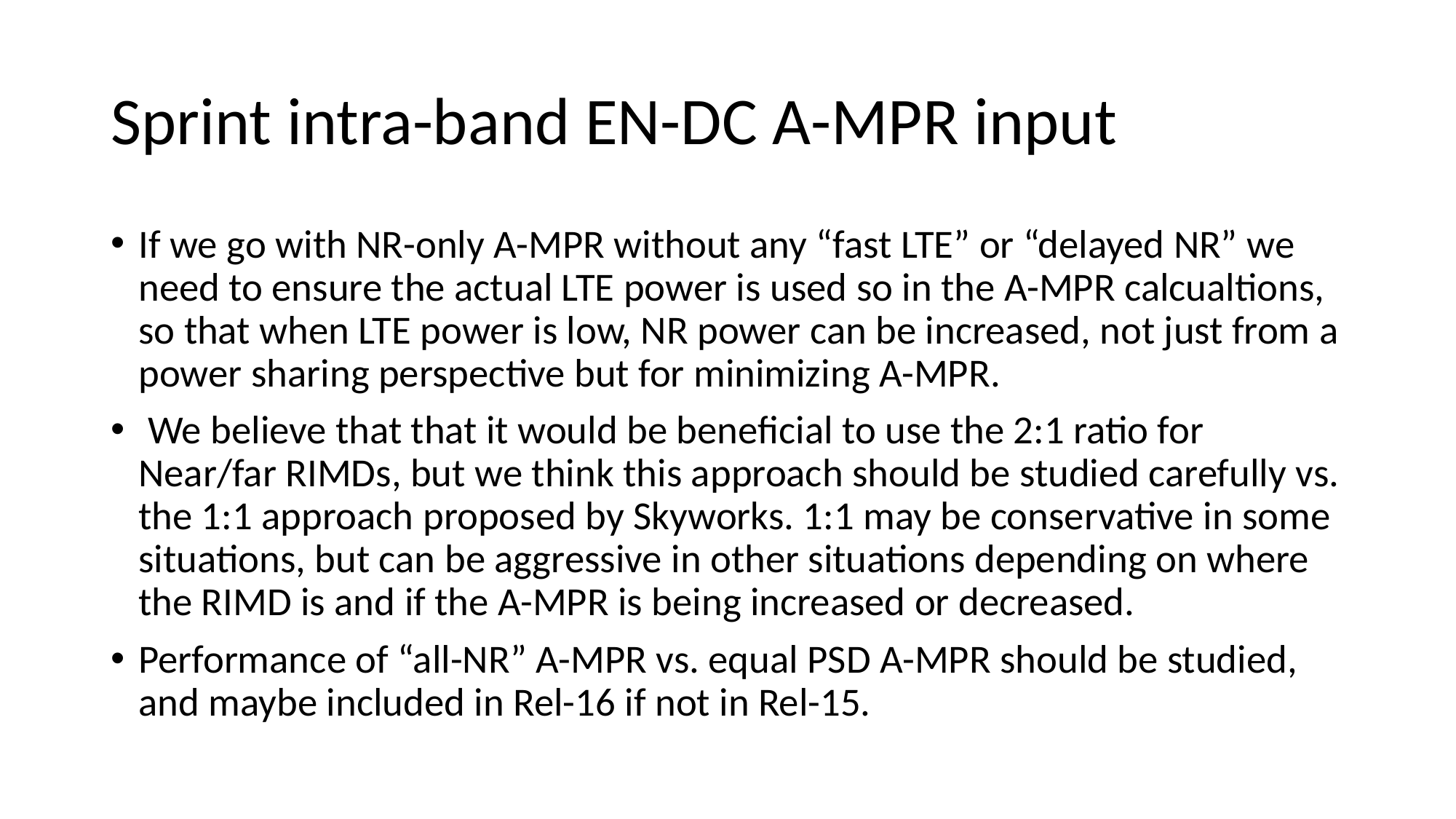

# Sprint intra-band EN-DC A-MPR input
If we go with NR-only A-MPR without any “fast LTE” or “delayed NR” we need to ensure the actual LTE power is used so in the A-MPR calcualtions, so that when LTE power is low, NR power can be increased, not just from a power sharing perspective but for minimizing A-MPR.
 We believe that that it would be beneficial to use the 2:1 ratio for Near/far RIMDs, but we think this approach should be studied carefully vs. the 1:1 approach proposed by Skyworks. 1:1 may be conservative in some situations, but can be aggressive in other situations depending on where the RIMD is and if the A-MPR is being increased or decreased.
Performance of “all-NR” A-MPR vs. equal PSD A-MPR should be studied, and maybe included in Rel-16 if not in Rel-15.